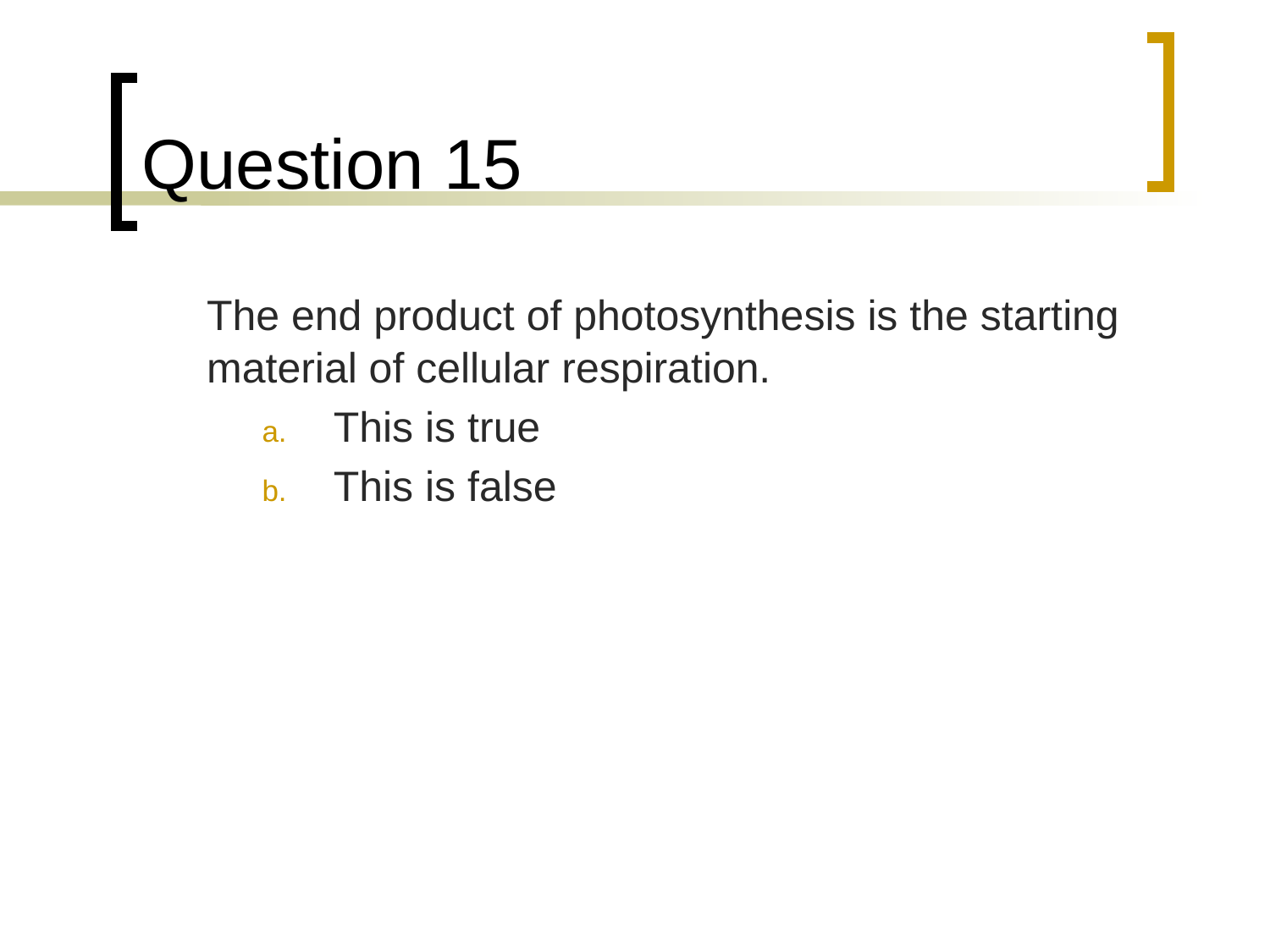

# Question 15
	The end product of photosynthesis is the starting material of cellular respiration.
This is true
This is false